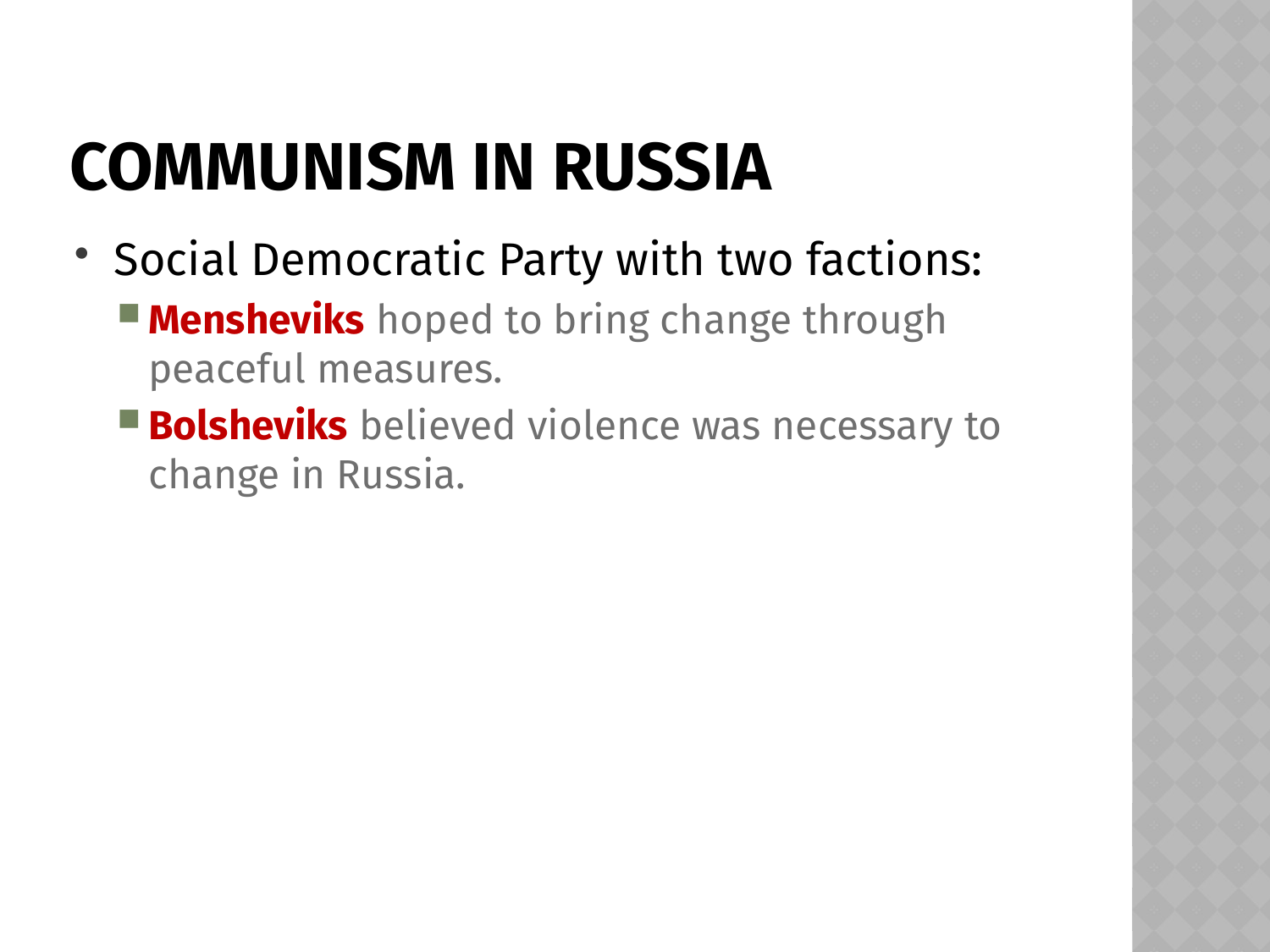

# Communism in russia
Social Democratic Party with two factions:
Mensheviks hoped to bring change through peaceful measures.
Bolsheviks believed violence was necessary to change in Russia.